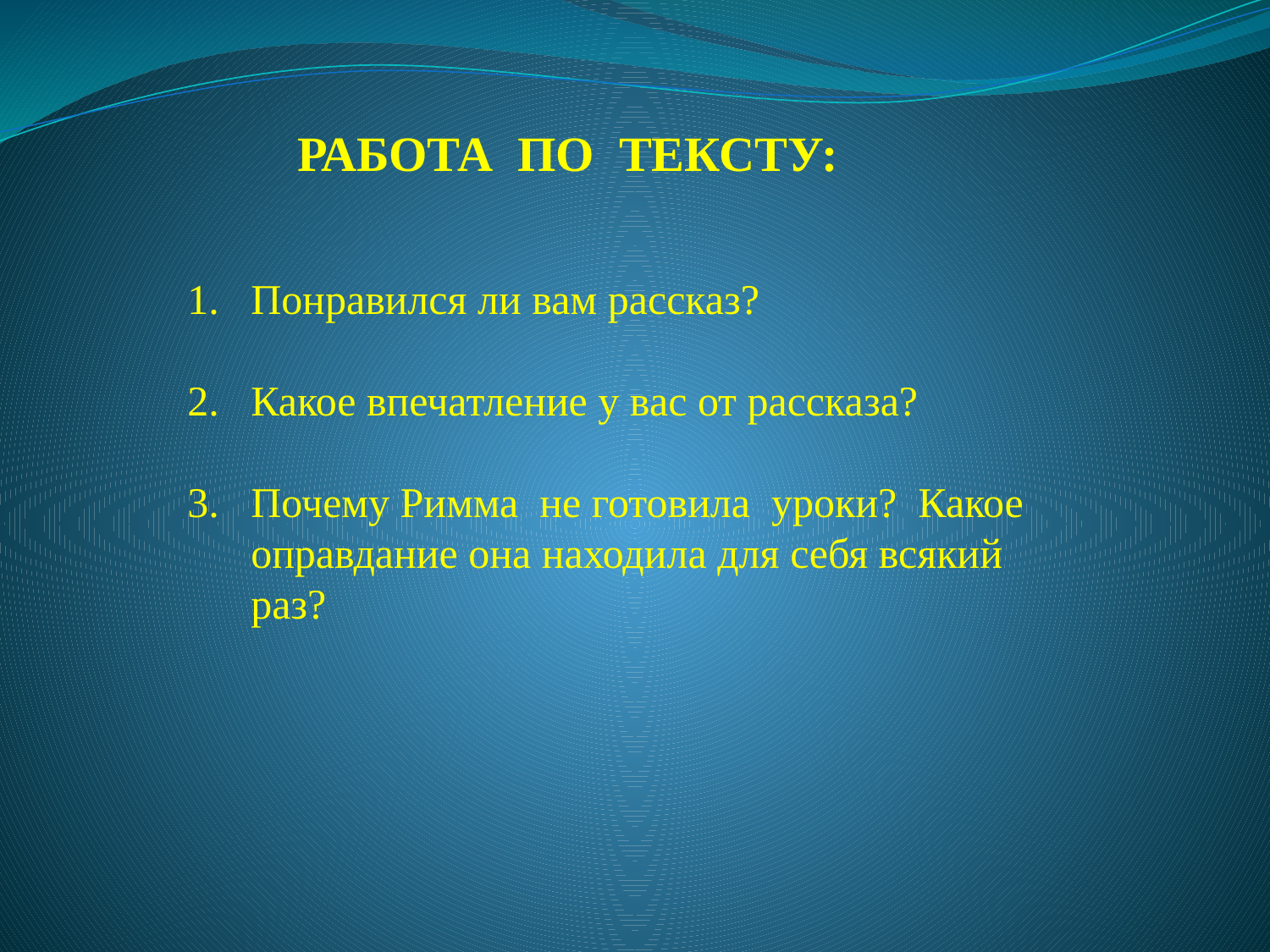

РАБОТА  ПО  ТЕКСТУ:
Понравился ли вам рассказ?

Какое впечатление у вас от рассказа?

Почему Римма  не готовила  уроки?  Какое оправдание она находила для себя всякий раз?